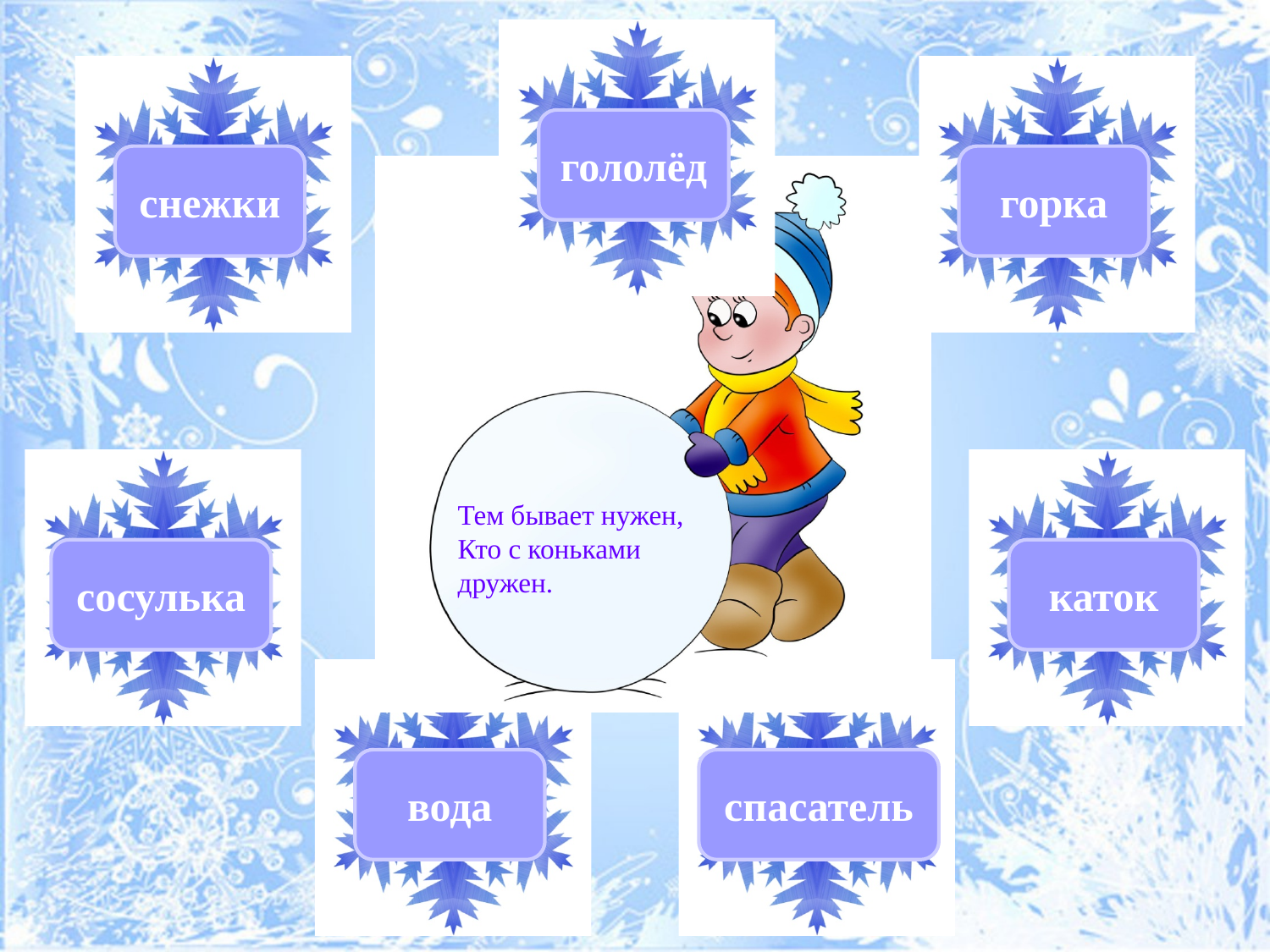

гололёд

снежки

горка

Тем бывает нужен,
Кто с коньками дружен.

сосулька

каток

вода

спасатель